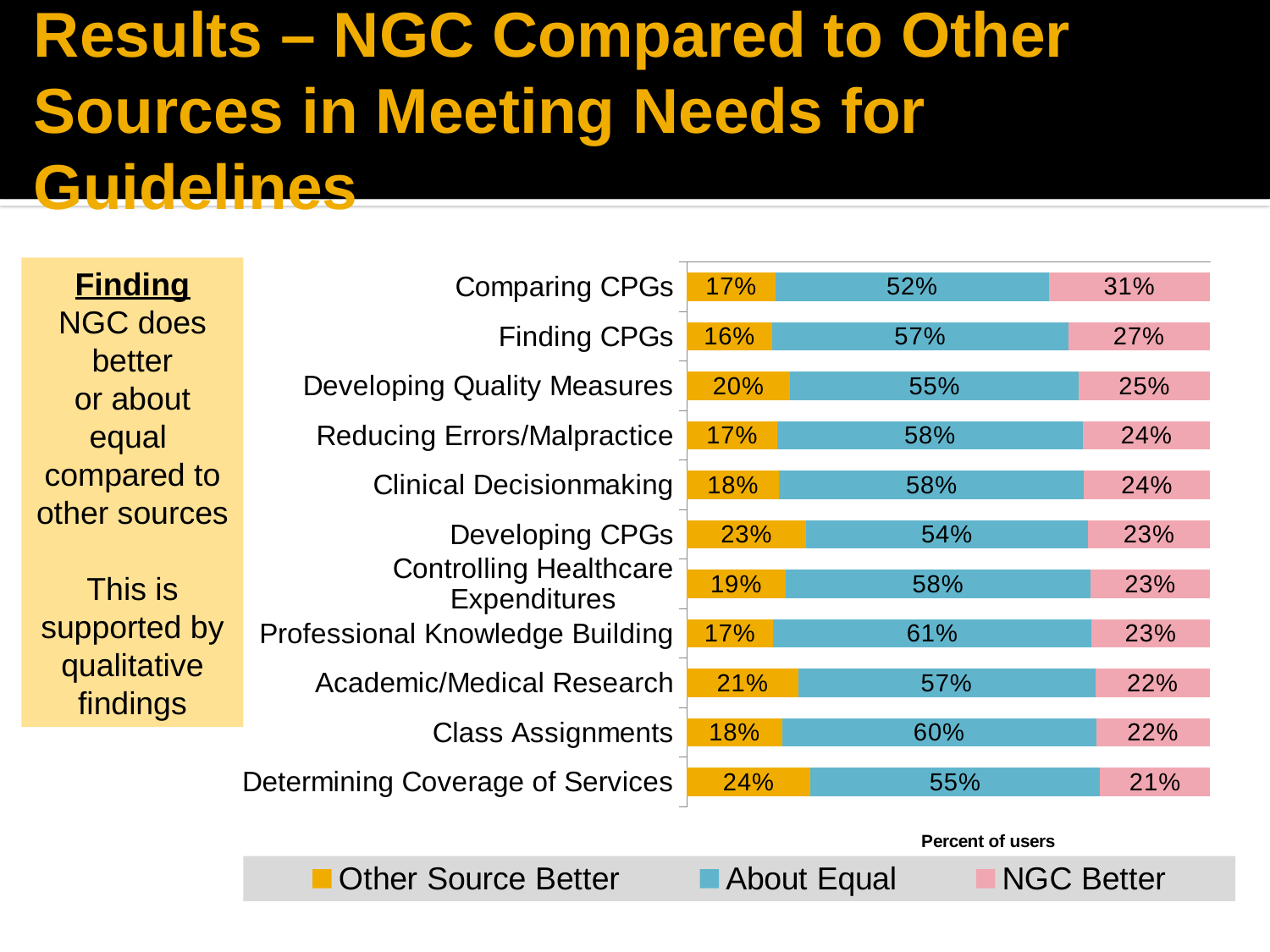

# Results – NGC Compared to Other Sources in Meeting Needs for Guidelines

### Chart

| Category | Other Source Better | About Equal | NGC Better |
|---|---|---|---|
| Comparing CPGs | 0.1697 | 0.522 | 0.3083 |
| Finding CPGs | 0.1627 | 0.5662 | 0.2711 |
| Developing Quality Measures | 0.1976 | 0.5516 | 0.2508 |
| Reducing Errors/Malpractice | 0.1729 | 0.5837 | 0.2434 |
| Clinical Decisionmaking | 0.1766 | 0.5826 | 0.2408 |
| Developing CPGs | 0.2279 | 0.5388 | 0.2333 |
| Controlling Healthcare Expenditures | 0.1883 | 0.5834 | 0.2283 |
| Professional Knowledge Building | 0.1653 | 0.6079 | 0.2268 |
| Academic/Medical Research | 0.2128 | 0.5677 | 0.2195 |
| Class Assignments | 0.1825 | 0.5995 | 0.2179 |
| Determining Coverage of Services | 0.2365 | 0.5532 | 0.2103 |
Finding
NGC does better
or about equal
compared to other sources

This is supported by qualitative findings